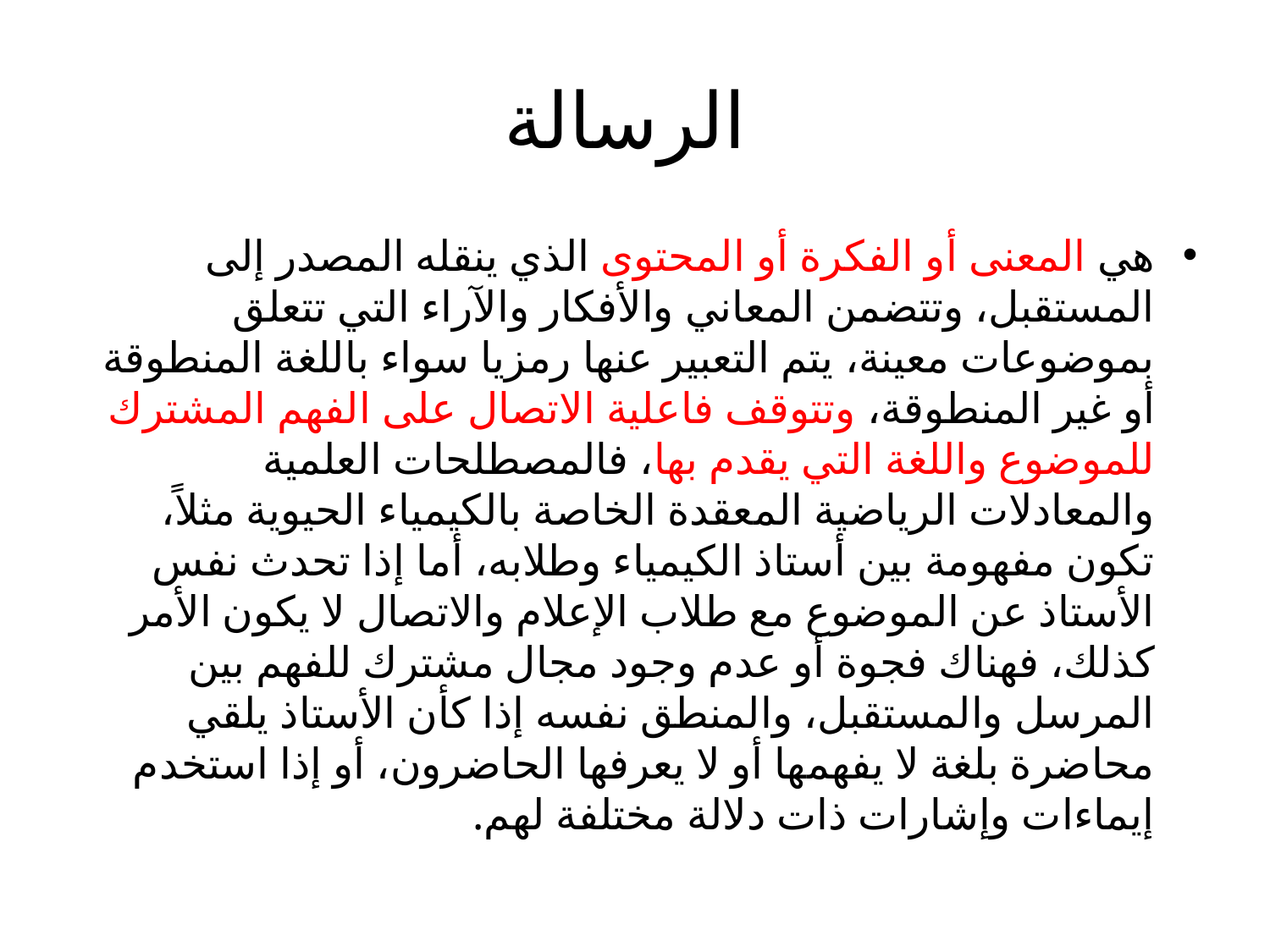

# الرسالة
هي المعنى أو الفكرة أو المحتوى الذي ينقله المصدر إلى المستقبل، وتتضمن المعاني والأفكار والآراء التي تتعلق بموضوعات معينة، يتم التعبير عنها رمزيا سواء باللغة المنطوقة أو غير المنطوقة، وتتوقف فاعلية الاتصال على الفهم المشترك للموضوع واللغة التي يقدم بها، فالمصطلحات العلمية والمعادلات الرياضية المعقدة الخاصة بالكيمياء الحيوية مثلاً، تكون مفهومة بين أستاذ الكيمياء وطلابه، أما إذا تحدث نفس الأستاذ عن الموضوع مع طلاب الإعلام والاتصال لا يكون الأمر كذلك، فهناك فجوة أو عدم وجود مجال مشترك للفهم بين المرسل والمستقبل، والمنطق نفسه إذا كأن الأستاذ يلقي محاضرة بلغة لا يفهمها أو لا يعرفها الحاضرون، أو إذا استخدم إيماءات وإشارات ذات دلالة مختلفة لهم.